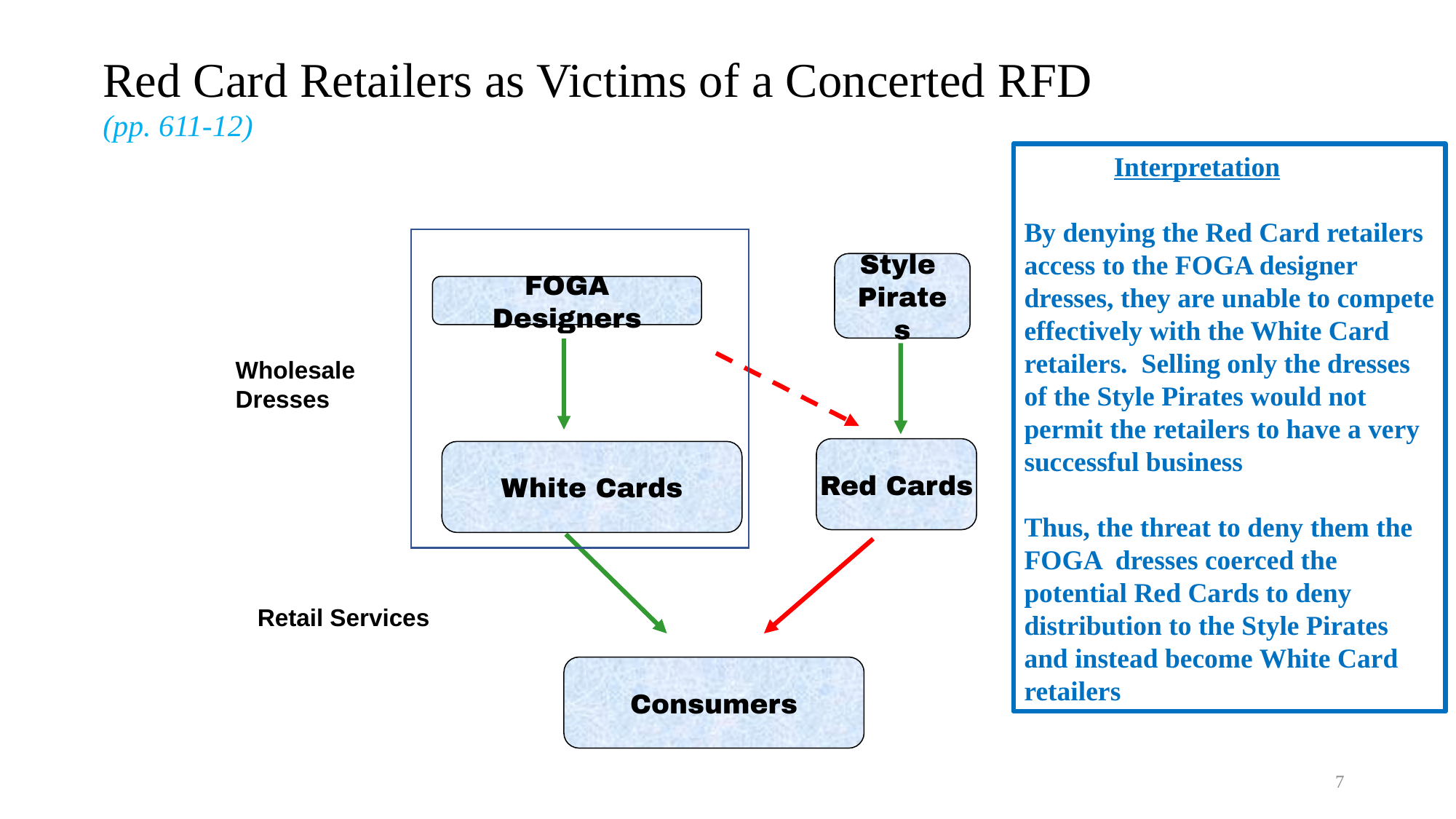

# Red Card Retailers as Victims of a Concerted RFD (pp. 611-12)
             Interpretation
By denying the Red Card retailers access to the FOGA designer dresses, they are unable to compete effectively with the White Card retailers.  Selling only the dresses of the Style Pirates would not permit the retailers to have a very successful business

Thus, the threat to deny them the FOGA  dresses coerced the potential Red Cards to deny distribution to the Style Pirates and instead become White Card retailers

Style
Pirates
FOGA Designers

Wholesale Dresses

Red Cards
White Cards

Retail Services
Consumers
7